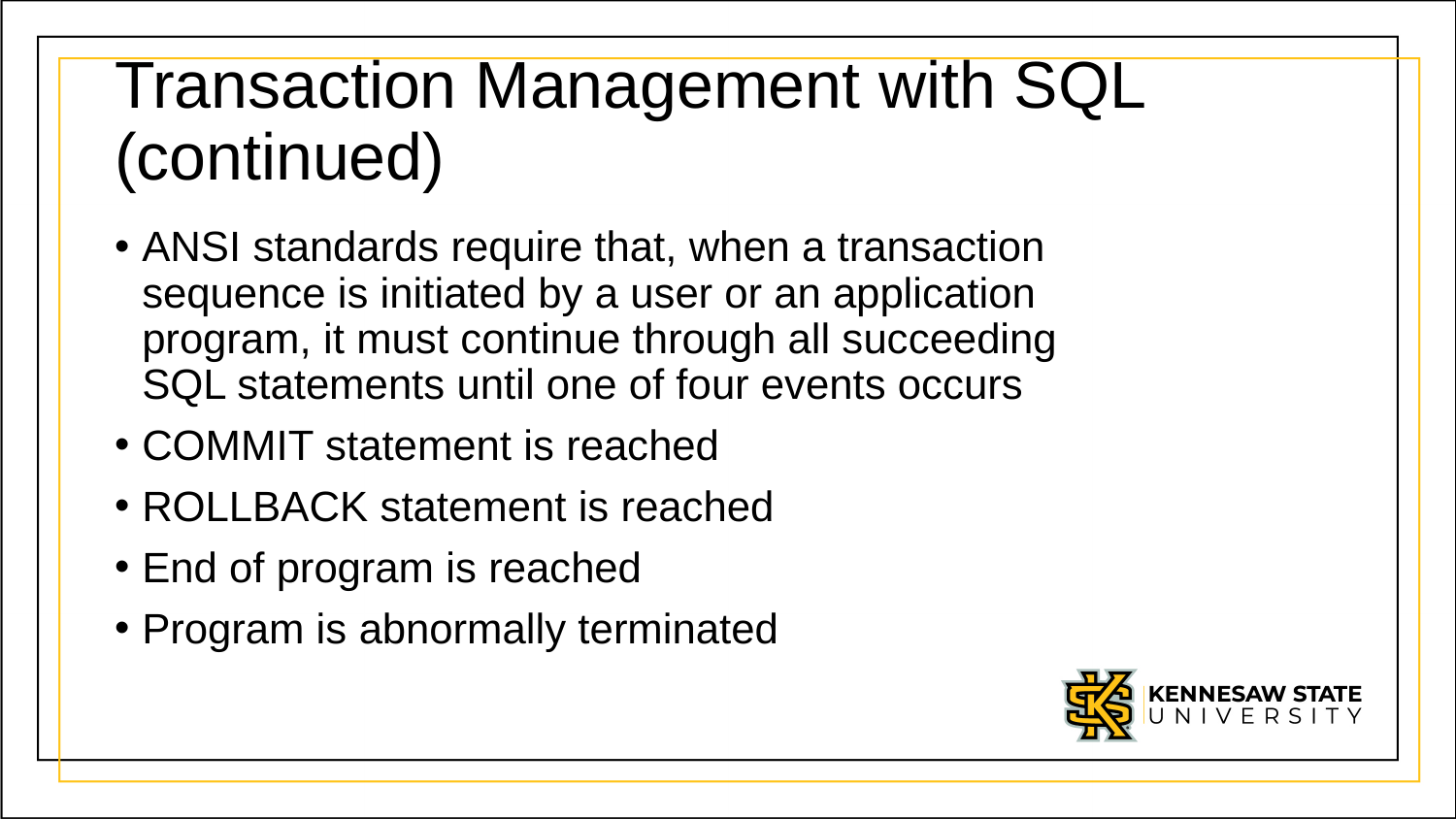

# Transaction Management with SQL (continued)
ANSI standards require that, when a transaction
sequence is initiated by a user or an application
program, it must continue through all succeeding
SQL statements until one of four events occurs
COMMIT statement is reached
ROLLBACK statement is reached
End of program is reached
Program is abnormally terminated